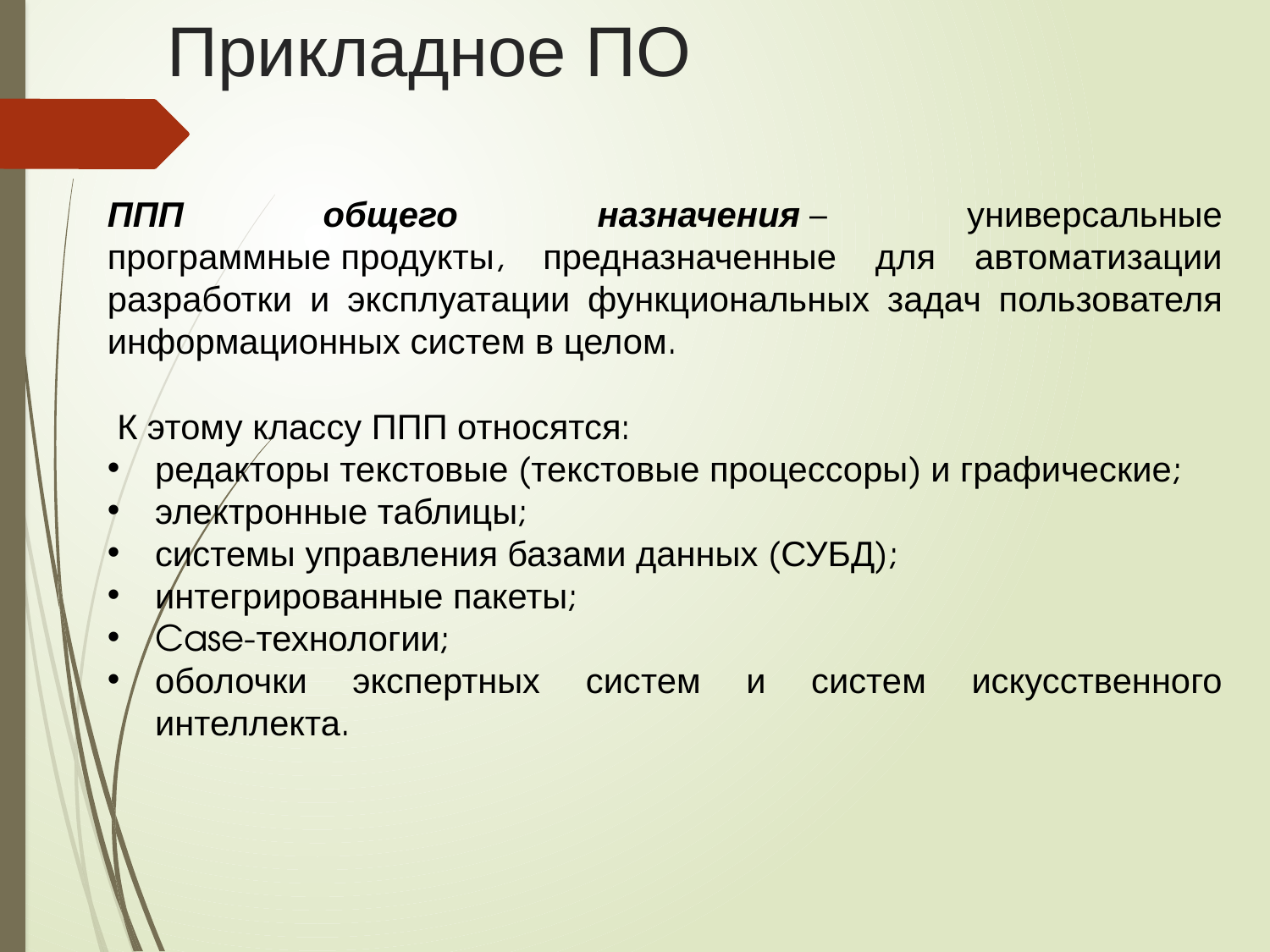

# Прикладное ПО
ППП общего назначения – универсальные программные продукты, предназначенные для автоматизации разработки и эксплуатации функциональных задач пользователя информационных систем в целом.

 К этому классу ППП относятся:
редакторы текстовые (текстовые процессоры) и графические;
электронные таблицы;
системы управления базами данных (СУБД);
интегрированные пакеты;
Case-технологии;
оболочки экспертных систем и систем искусственного интеллекта.